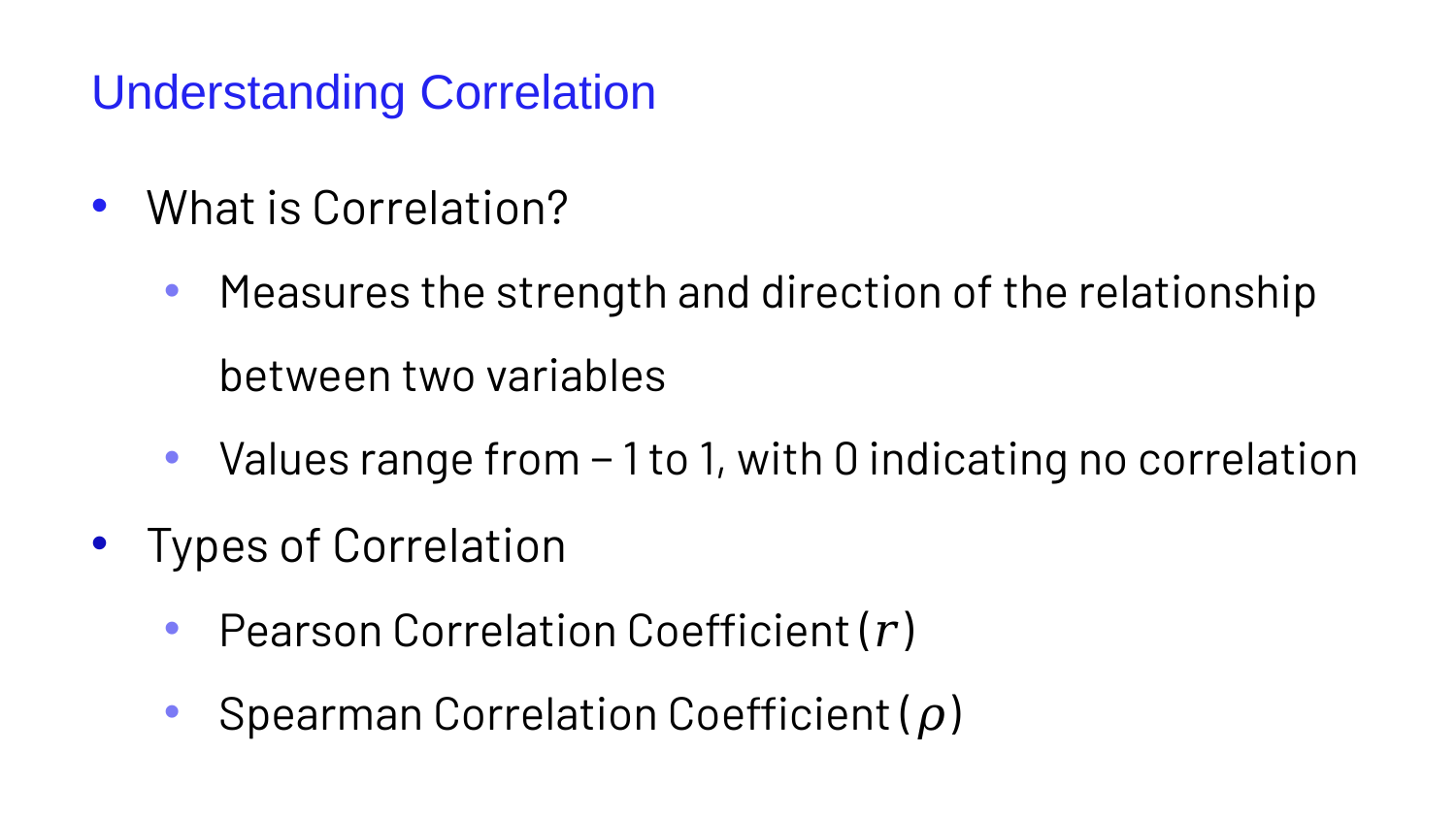

Understanding Correlation
What is Correlation?
Measures the strength and direction of the relationship between two variables
Values range from − 1 to 1, with 0 indicating no correlation
Types of Correlation
Pearson Correlation Coefficient (𝑟)
Spearman Correlation Coefficient (𝜌)